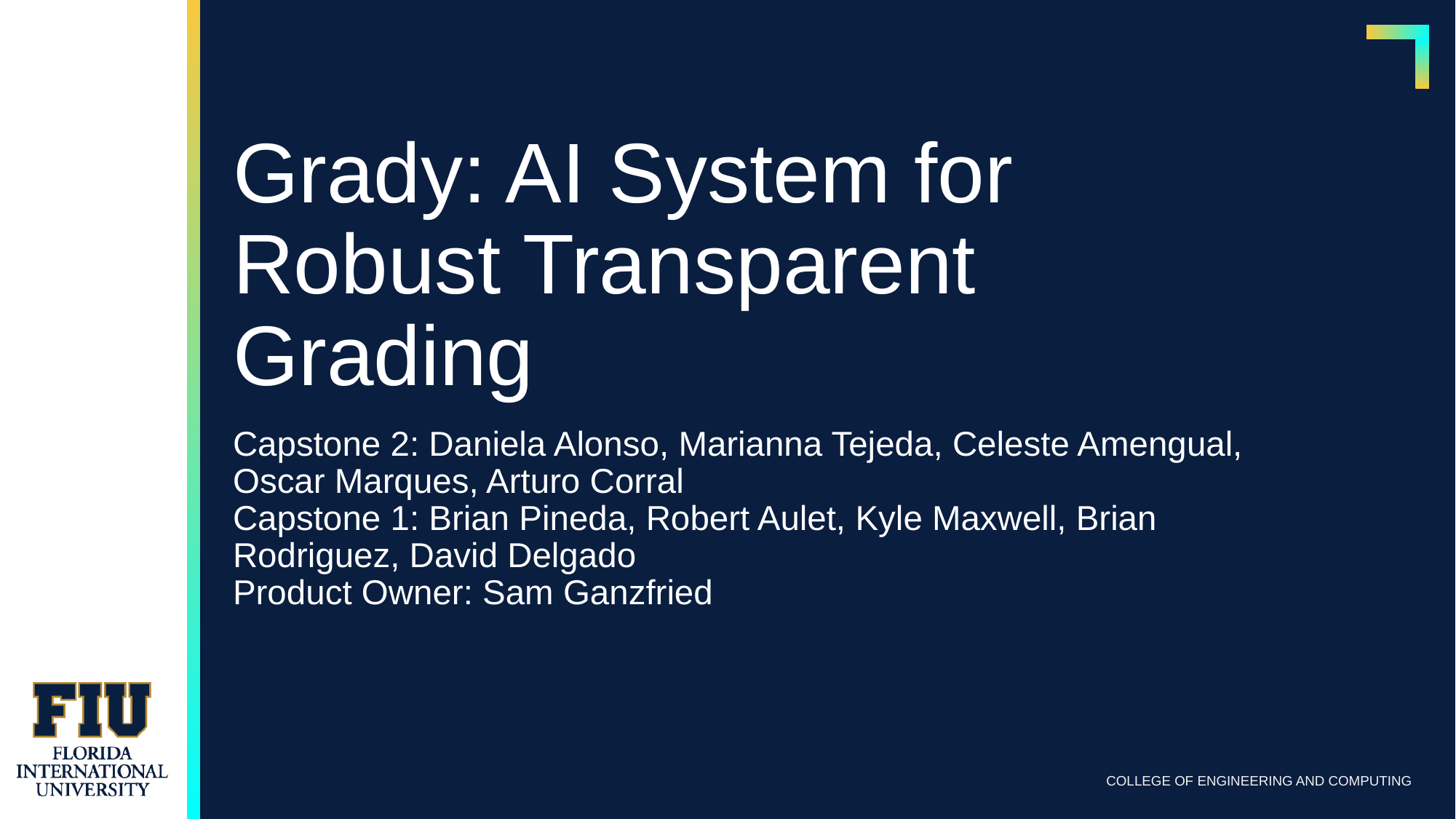

# Grady: AI System for Robust Transparent Grading

Capstone 2: Daniela Alonso, Marianna Tejeda, Celeste Amengual, Oscar Marques, Arturo Corral
Capstone 1: Brian Pineda, Robert Aulet, Kyle Maxwell, Brian Rodriguez, David Delgado
Product Owner: Sam Ganzfried